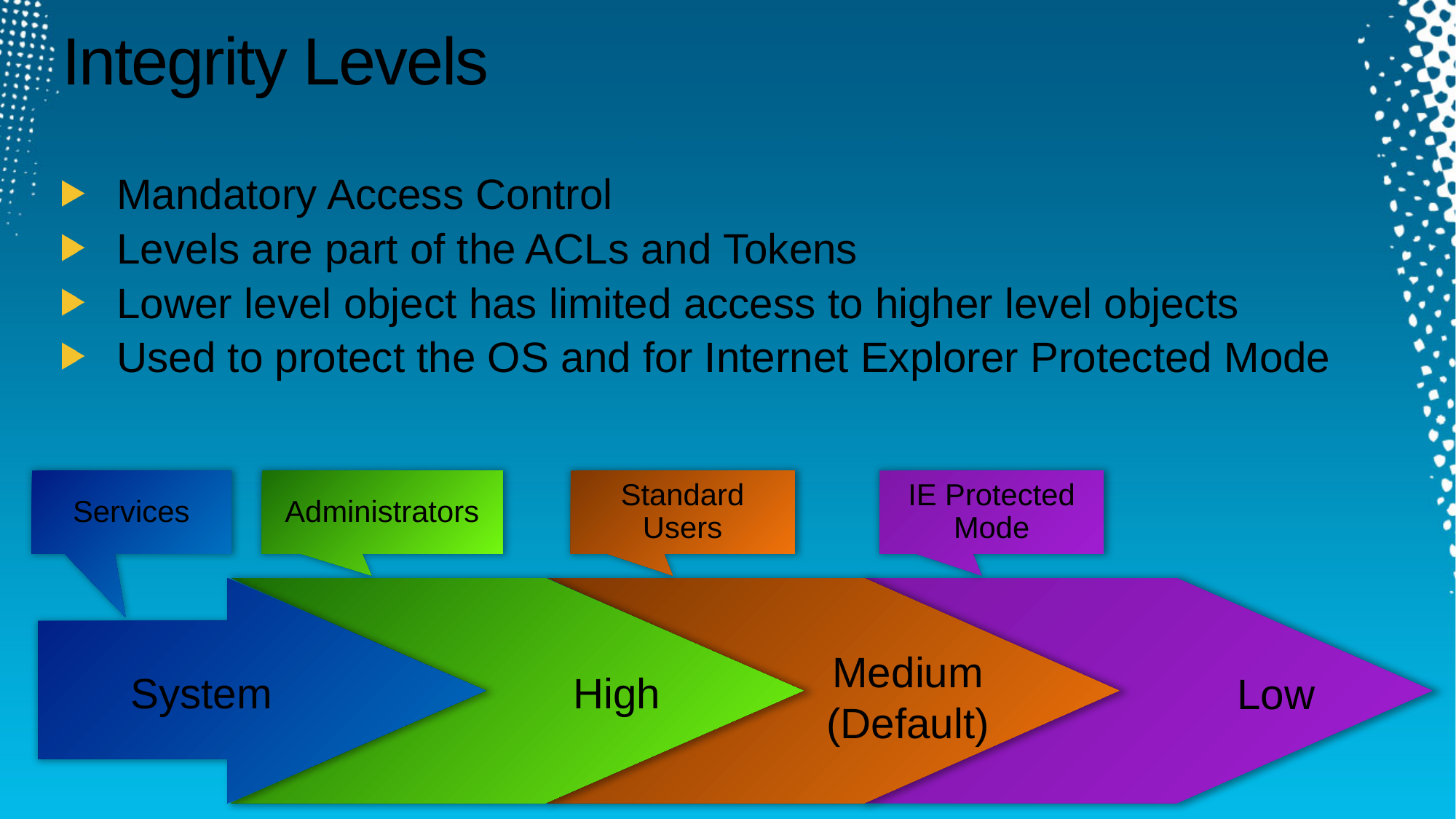

# Integrity Levels
Mandatory Access Control
Levels are part of the ACLs and Tokens
Lower level object has limited access to higher level objects
Used to protect the OS and for Internet Explorer Protected Mode
IE Protected Mode
Standard Users
Administrators
Services

Medium
(Default)
System
High
Low